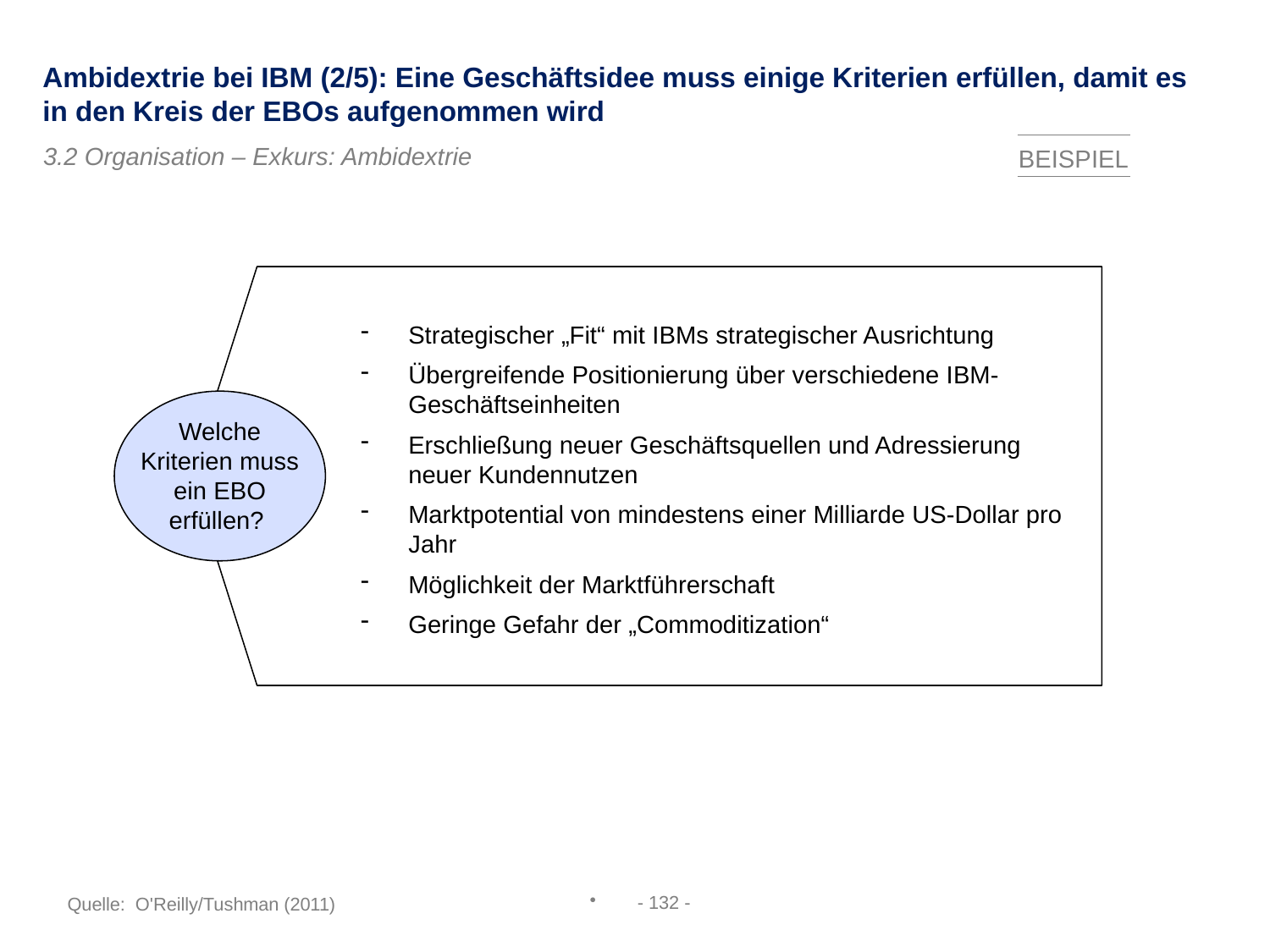

Ambidextrie bei IBM (2/5): Eine Geschäftsidee muss einige Kriterien erfüllen, damit es in den Kreis der EBOs aufgenommen wird
3.2 Organisation – Exkurs: Ambidextrie
BEISPIEL

Strategischer „Fit“ mit IBMs strategischer Ausrichtung
Übergreifende Positionierung über verschiedene IBM-Geschäftseinheiten
Erschließung neuer Geschäftsquellen und Adressierung neuer Kundennutzen
Marktpotential von mindestens einer Milliarde US-Dollar pro Jahr
Möglichkeit der Marktführerschaft
Geringe Gefahr der „Commoditization“

Welche Kriterien muss ein EBO erfüllen?
- 132 -
Quelle:  O'Reilly/Tushman (2011)